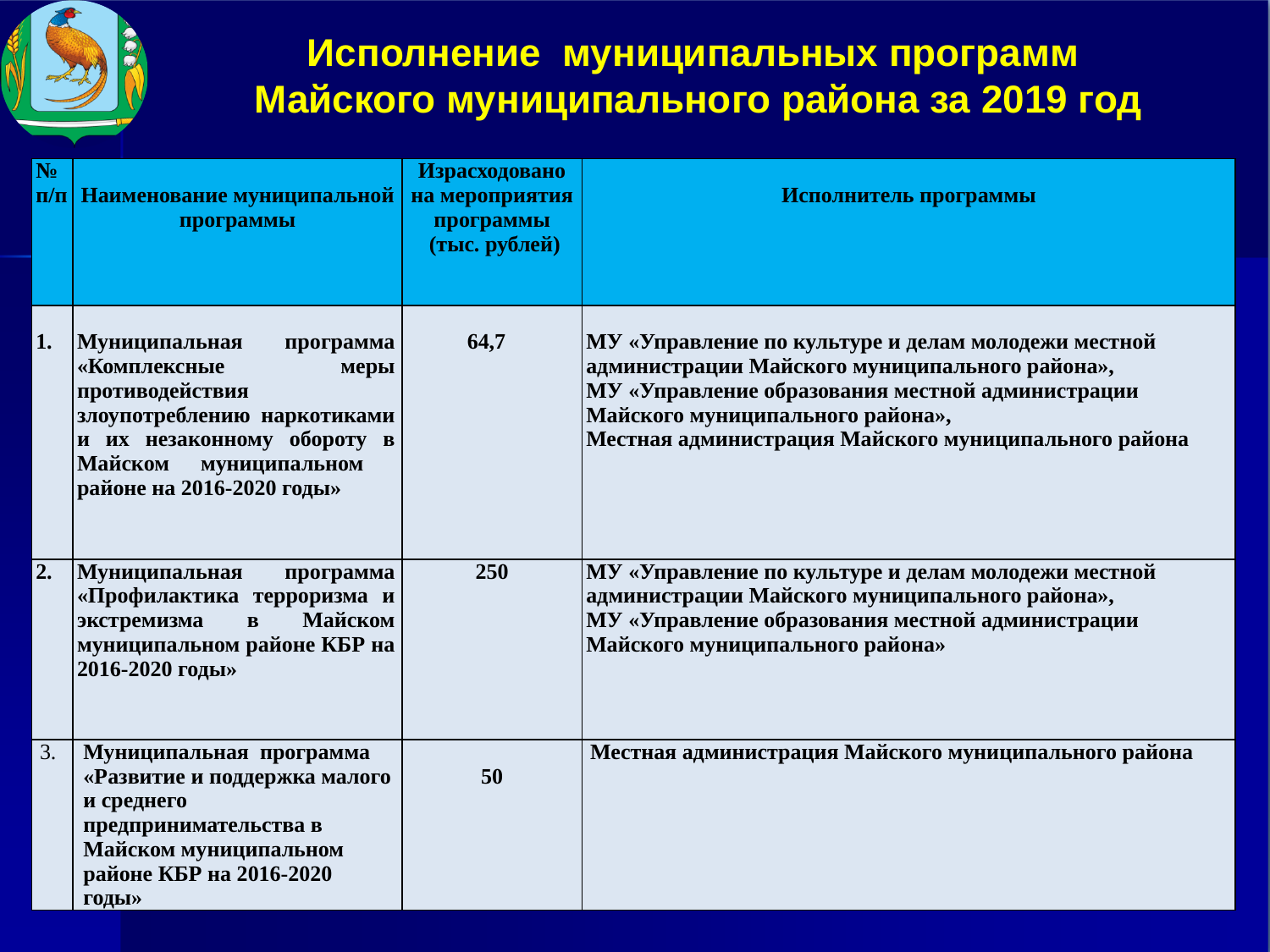

Исполнение  муниципальных программ
Майского муниципального района за 2019 год
| № п/п | Наименование муниципальной программы | Израсходовано на мероприятия программы (тыс. рублей) | Исполнитель программы |
| --- | --- | --- | --- |
|  |  |  |  |
| 1. | Муниципальная программа «Комплексные меры противодействия злоупотреблению наркотиками и их незаконному обороту в Майском муниципальном районе на 2016-2020 годы» | 64,7 | МУ «Управление по культуре и делам молодежи местной администрации Майского муниципального района», МУ «Управление образования местной администрации Майского муниципального района», Местная администрация Майского муниципального района |
| 2. | Муниципальная программа «Профилактика терроризма и экстремизма в Майском муниципальном районе КБР на 2016-2020 годы» | 250 | МУ «Управление по культуре и делам молодежи местной администрации Майского муниципального района», МУ «Управление образования местной администрации Майского муниципального района» |
| 3. | Муниципальная программа «Развитие и поддержка малого и среднего предпринимательства в Майском муниципальном районе КБР на 2016-2020 годы» | 50 | Местная администрация Майского муниципального района |